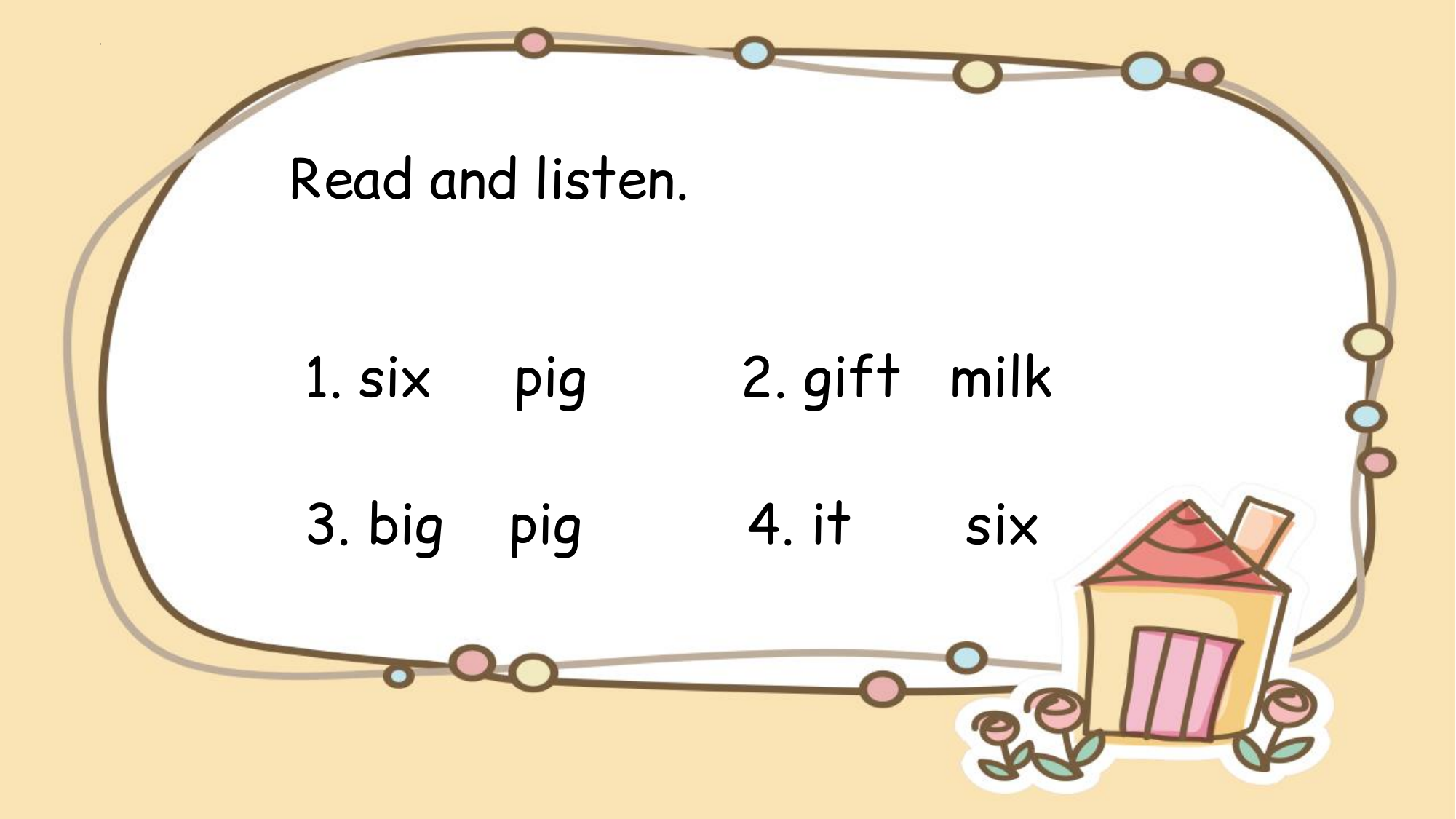

Read and listen.
1. six     pig
2. gift   milk
3. big    pig
4. it       six